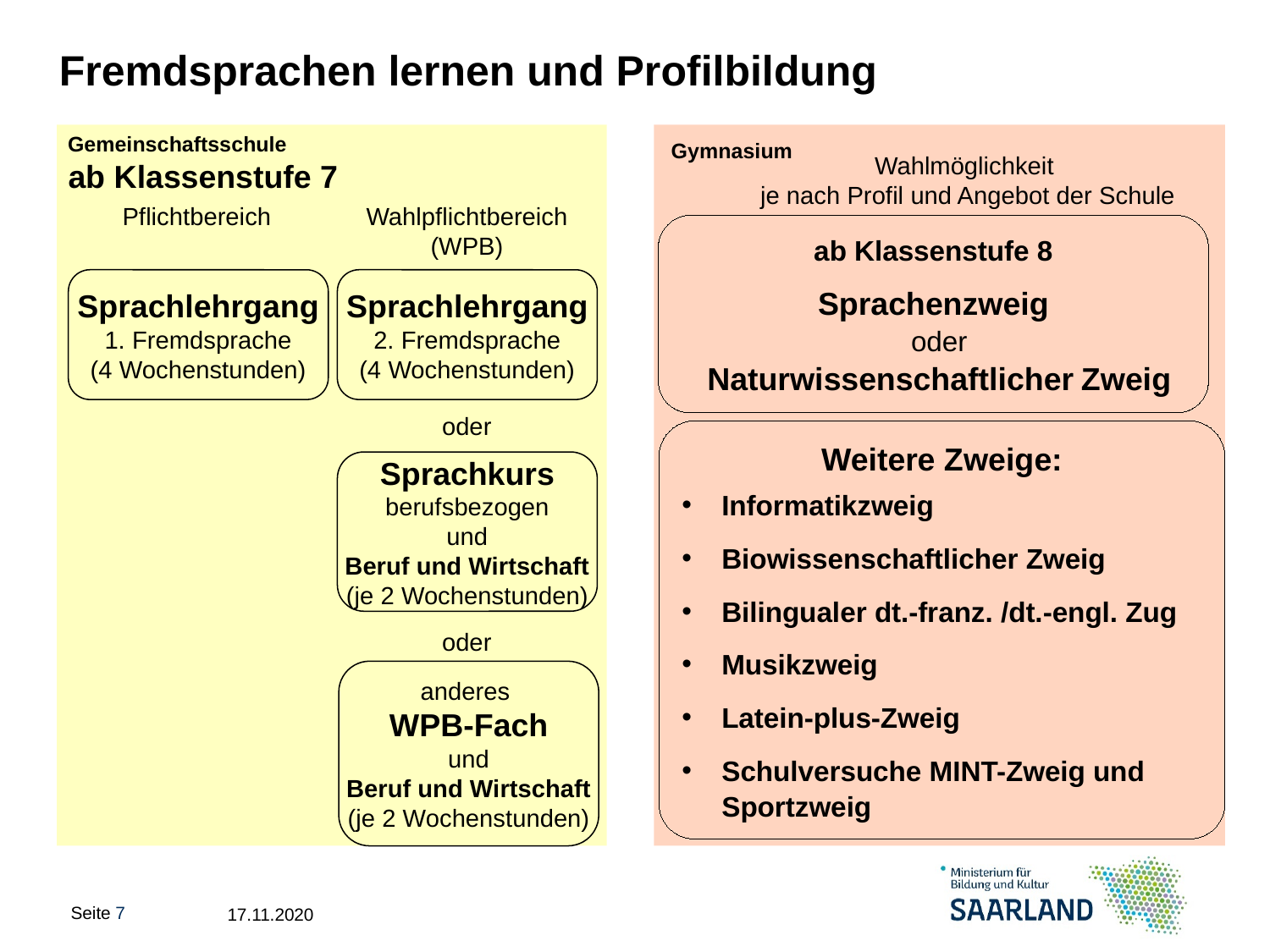

Fremdsprachen lernen und Profilbildung

Gemeinschaftsschule
Gymnasium
Wahlmöglichkeit
je nach Profil und Angebot der Schule
ab Klassenstufe 7
Wahlpflichtbereich
(WPB)
Pflichtbereich
ab Klassenstufe 8

Sprachenzweig
oder
Naturwissenschaftlicher Zweig
Sprachlehrgang
1. Fremdsprache
(4 Wochenstunden)
Sprachlehrgang
2. Fremdsprache
(4 Wochenstunden)
oder
Weitere Zweige:
Informatikzweig
Biowissenschaftlicher Zweig
Bilingualer dt.-franz. /dt.-engl. Zug
Musikzweig
Latein-plus-Zweig
Schulversuche MINT-Zweig und Sportzweig
Sprachkurs
 berufsbezogen
und
Beruf und Wirtschaft
(je 2 Wochenstunden)
oder
anderes
WPB-Fach
und
Beruf und Wirtschaft
(je 2 Wochenstunden)
17.11.2020